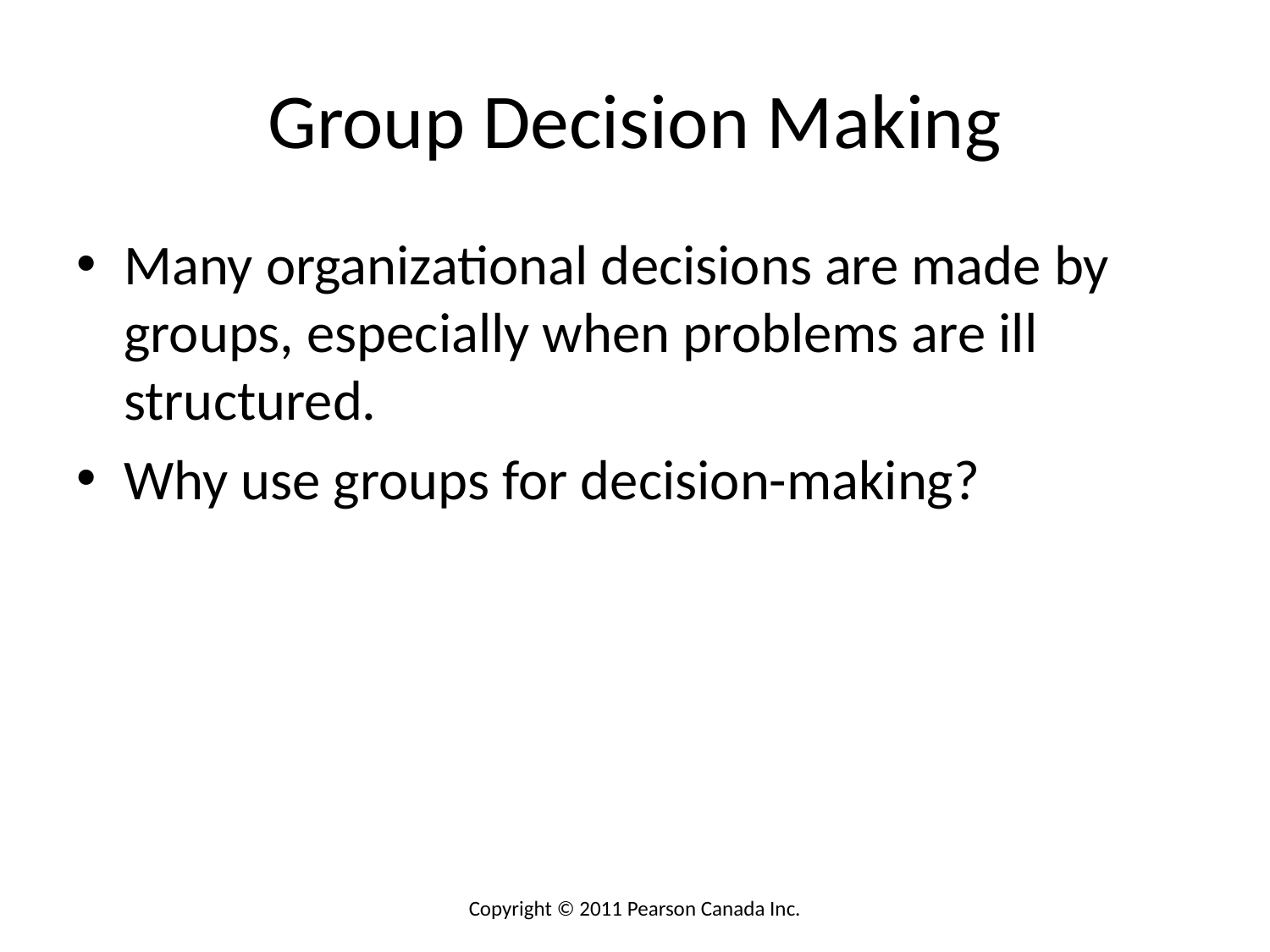

# Group Decision Making
Many organizational decisions are made by groups, especially when problems are ill structured.
Why use groups for decision-making?
Copyright © 2011 Pearson Canada Inc.